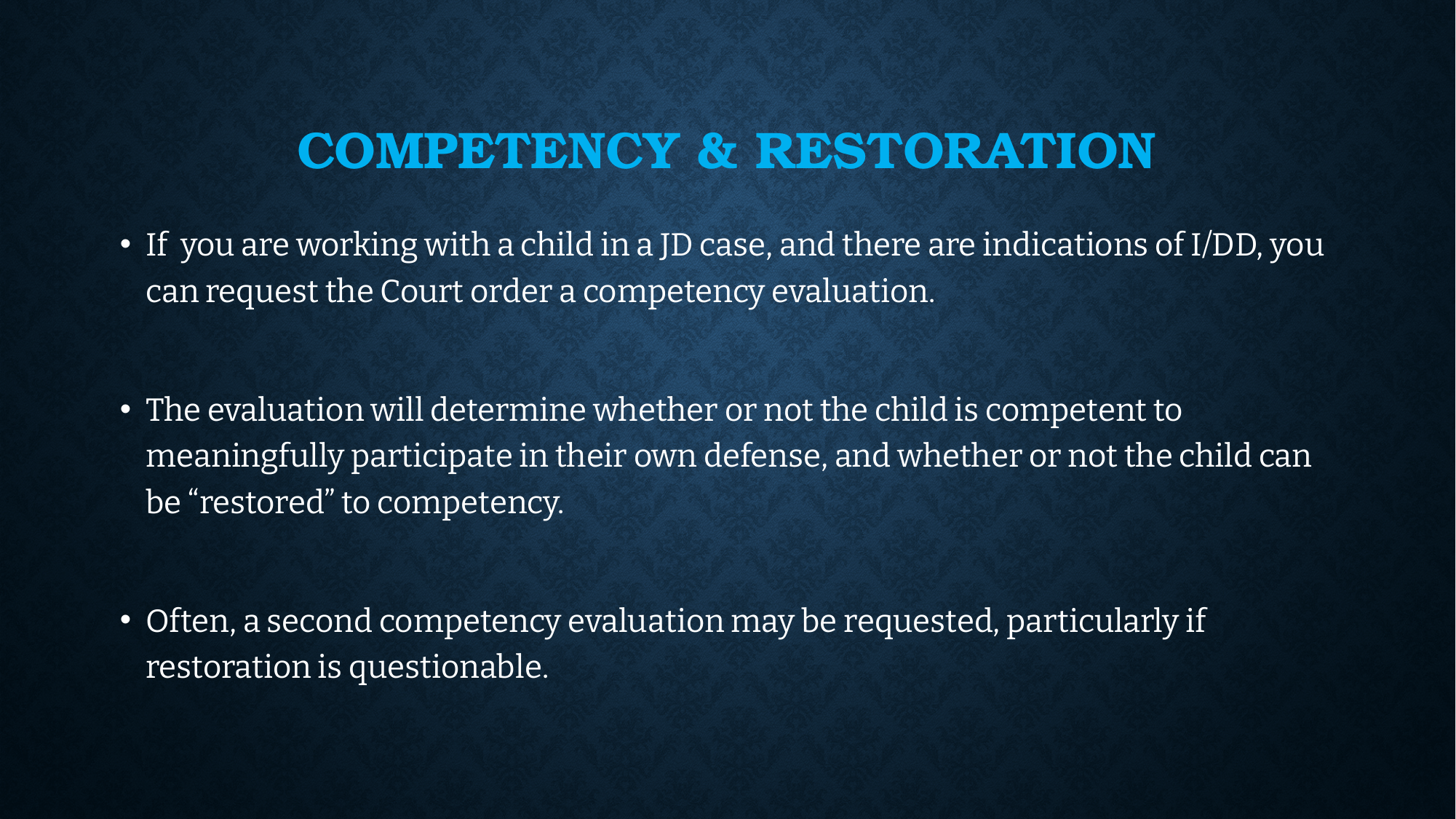

# Competency & restoration
If  you are working with a child in a JD case, and there are indications of I/DD, you can request the Court order a competency evaluation.

The evaluation will determine whether or not the child is competent to meaningfully participate in their own defense, and whether or not the child can be “restored” to competency.

Often, a second competency evaluation may be requested, particularly if restoration is questionable.